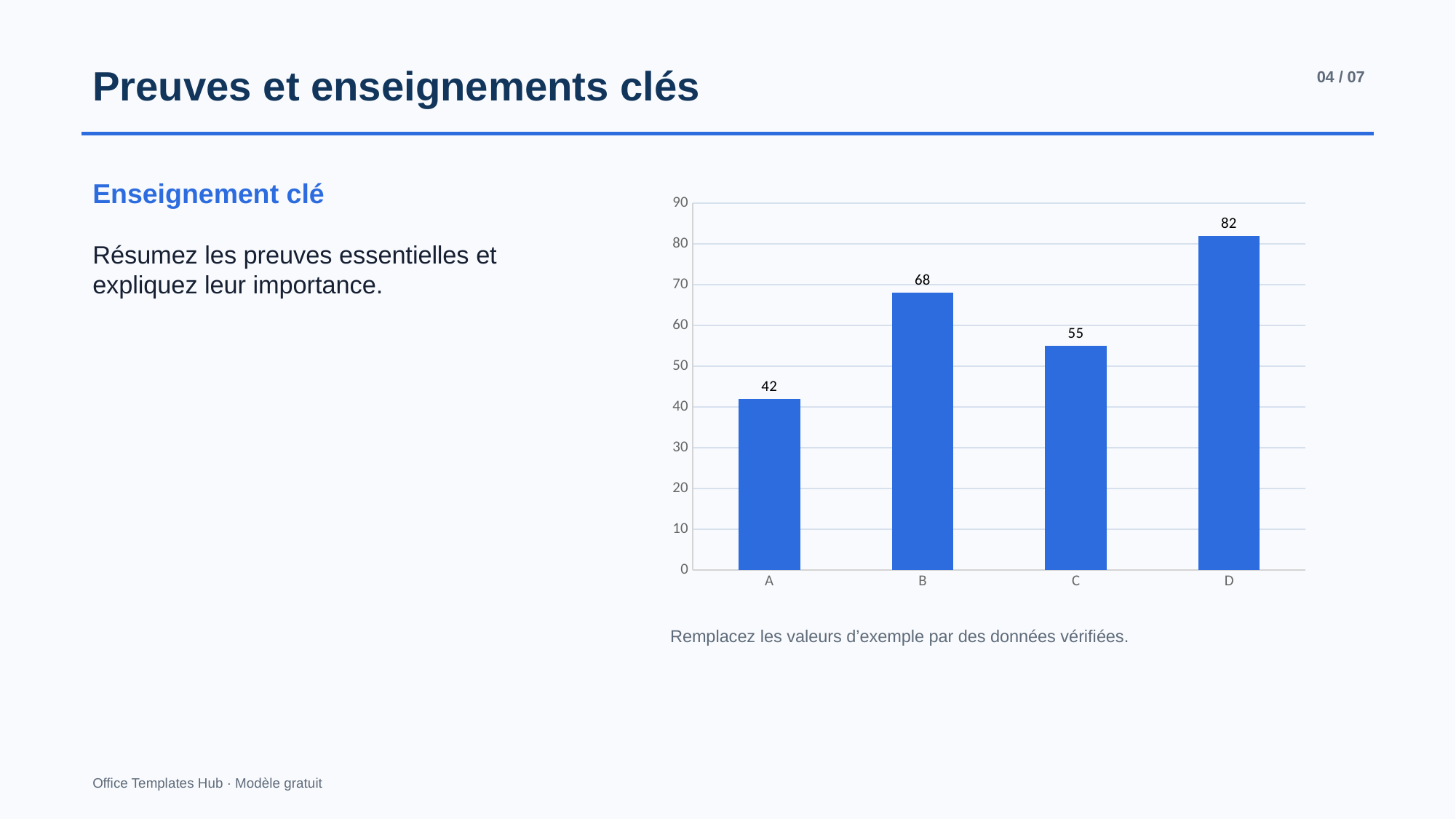

Preuves et enseignements clés
04 / 07

Enseignement clé

### Chart

| Category |  |
|---|---|
| A | 42.0 |
| B | 68.0 |
| C | 55.0 |
| D | 82.0 |
Résumez les preuves essentielles et expliquez leur importance.
Remplacez les valeurs d’exemple par des données vérifiées.
Office Templates Hub · Modèle gratuit